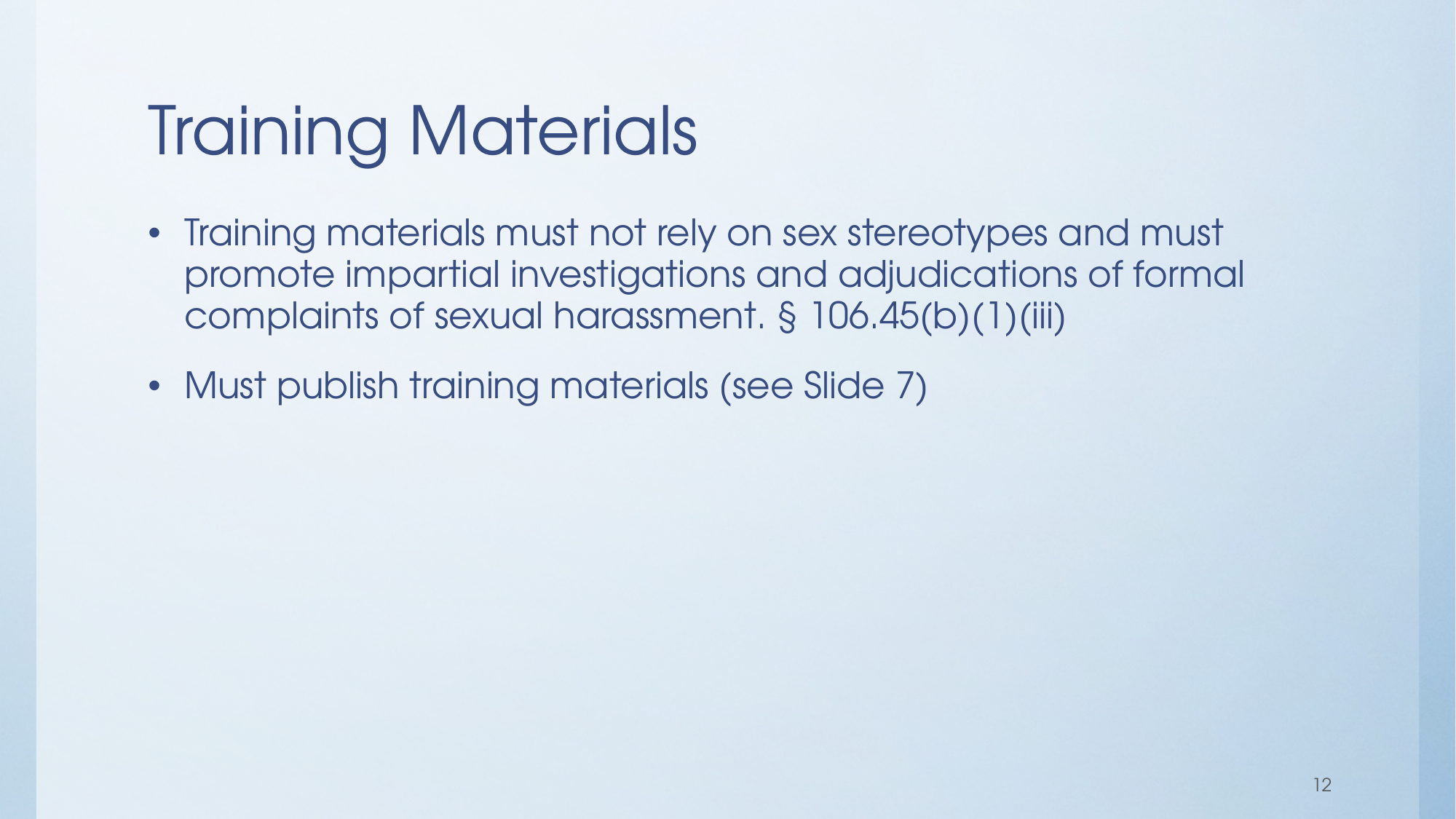

# Training Materials
Training materials must not rely on sex stereotypes and must promote impartial investigations and adjudications of formal complaints of sexual harassment. § 106.45(b)(1)(iii)
Must publish training materials (see Slide 7)

12